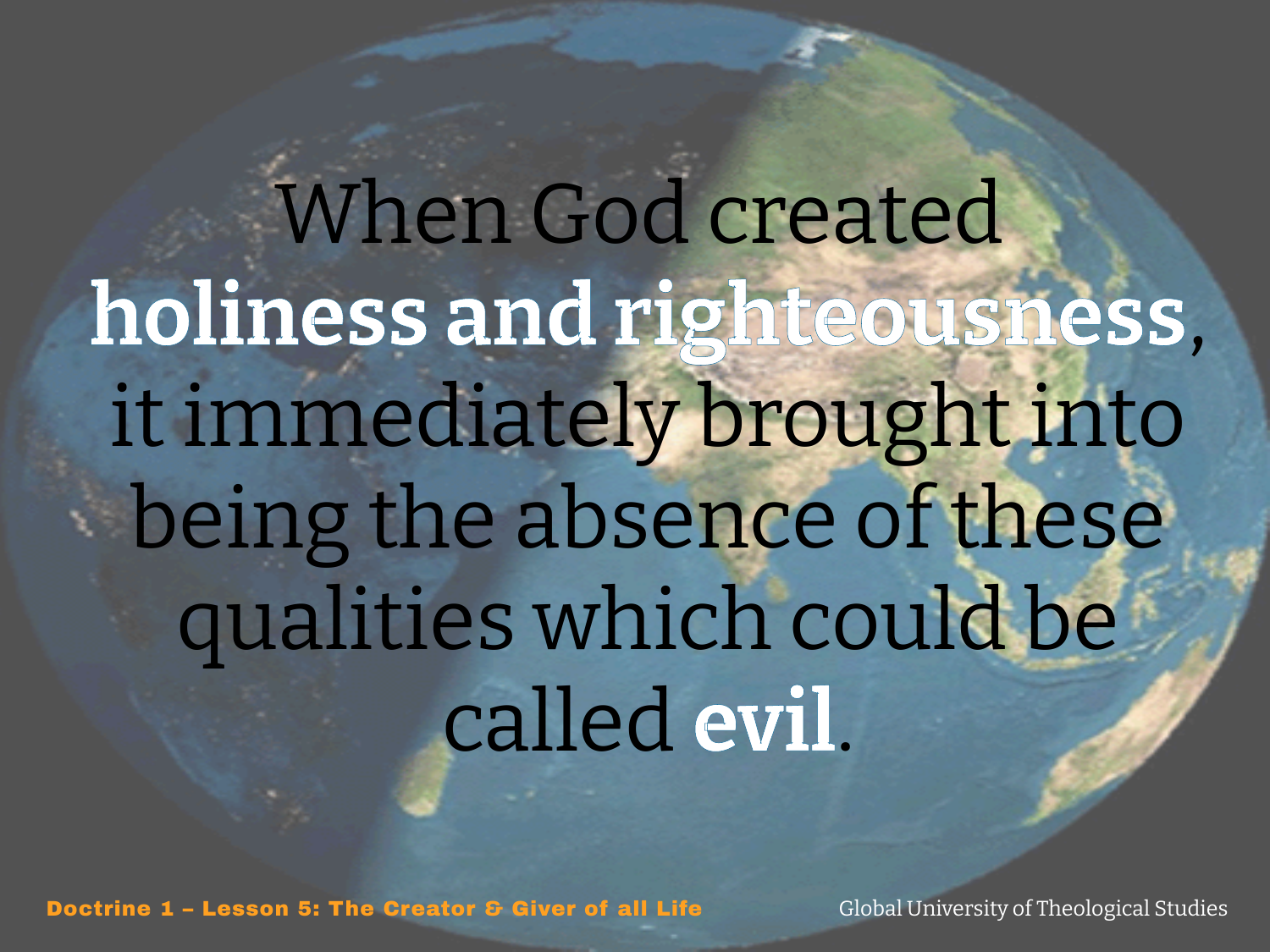

When God created
holiness and righteousness, it immediately brought into being the absence of these qualities which could be called evil.
Doctrine 1 – Lesson 5: The Creator & Giver of all Life                 Global University of Theological Studies